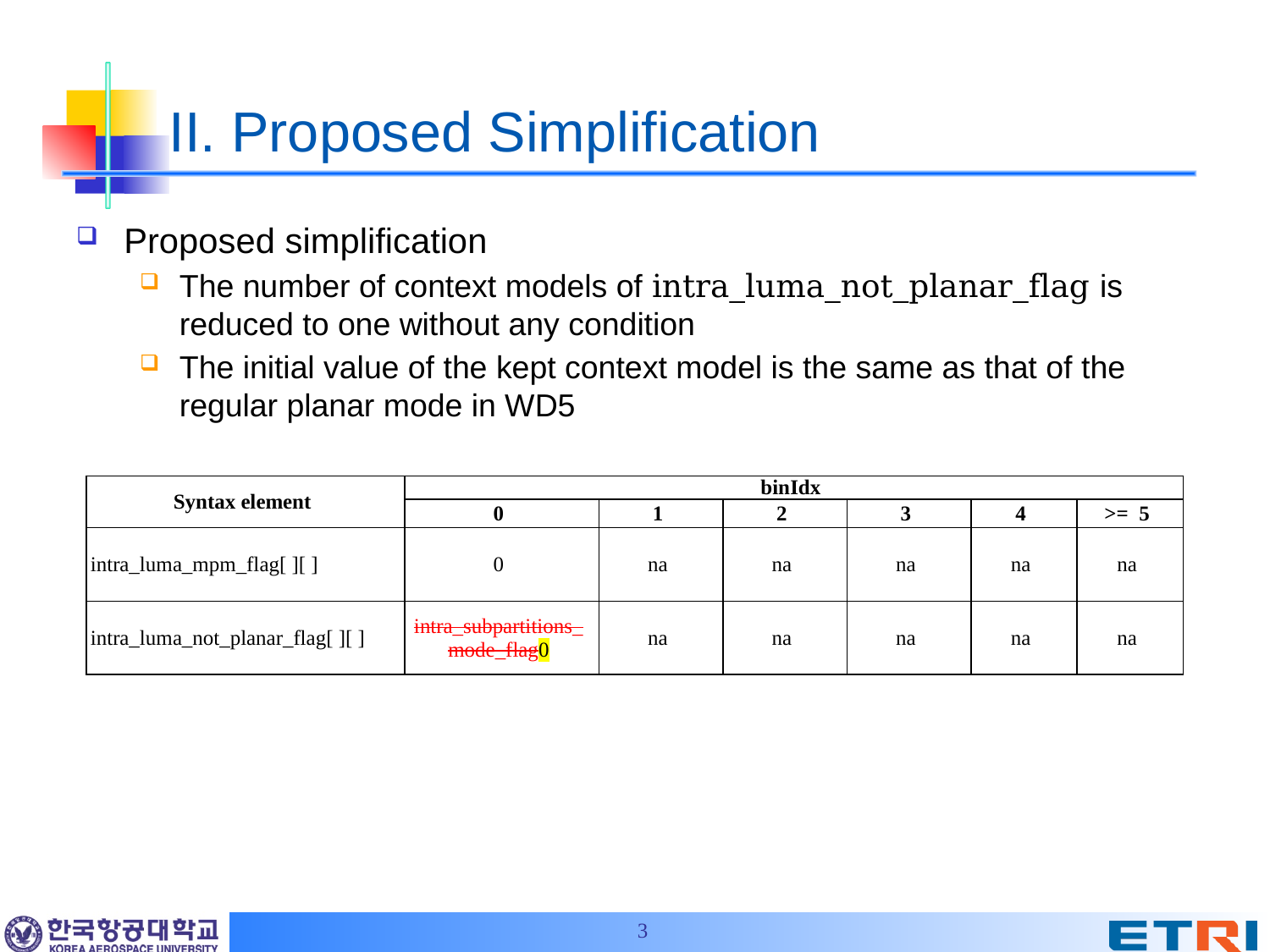

# II. Proposed Simplification
Proposed simplification
The number of context models of intra_luma_not_planar_flag is reduced to one without any condition
The initial value of the kept context model is the same as that of the regular planar mode in WD5

| Syntax element | binIdx |  |  |  |  |  |
| --- | --- | --- | --- | --- | --- | --- |
|  | 0 | 1 | 2 | 3 | 4 | >= 5 |
| intra\_luma\_mpm\_flag[ ][ ] | 0 | na | na | na | na | na |
| intra\_luma\_not\_planar\_flag[ ][ ] | intra\_subpartitions\_mode\_flag0 | na | na | na | na | na |